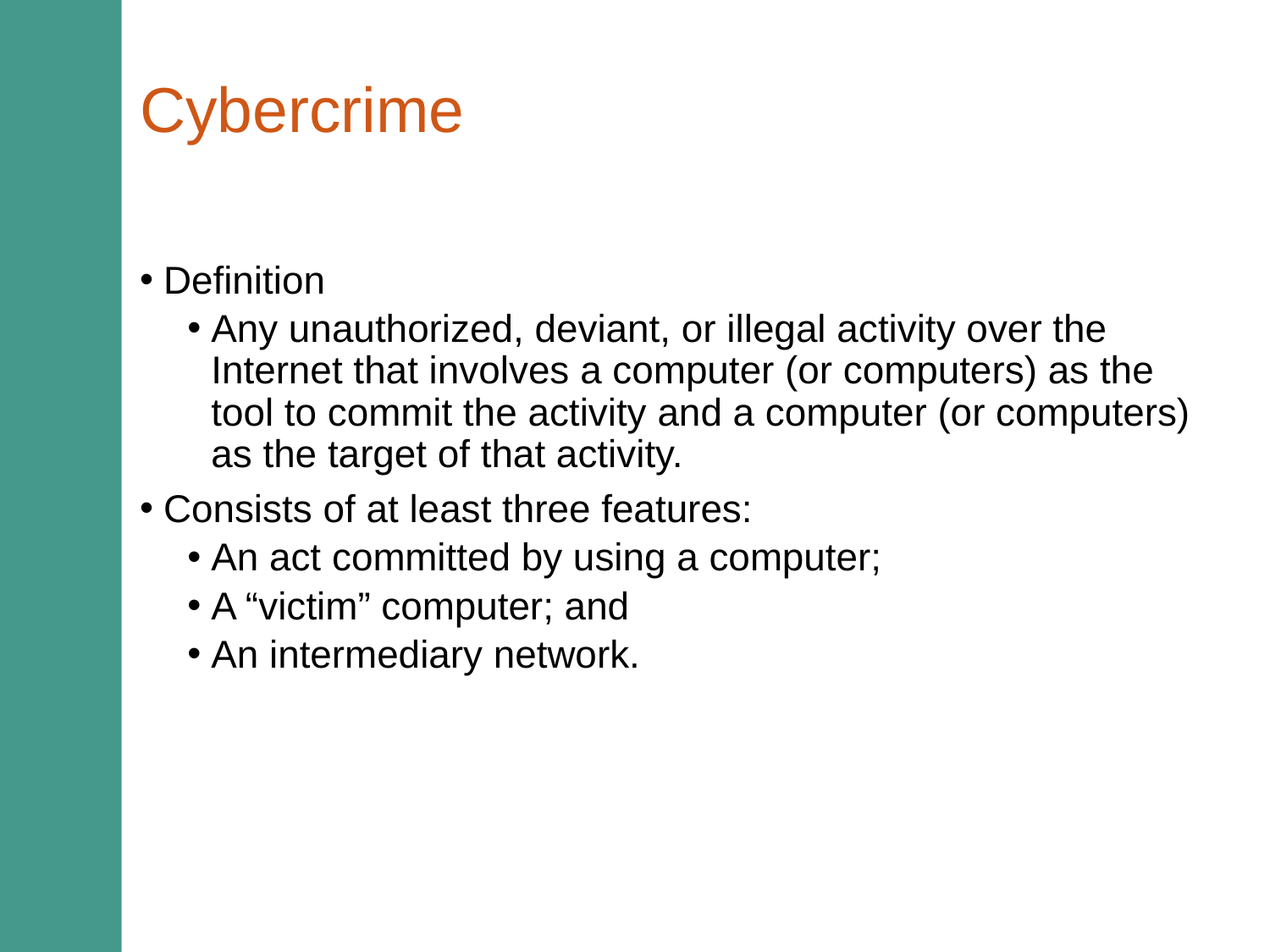

# Cybercrime
Definition
Any unauthorized, deviant, or illegal activity over the Internet that involves a computer (or computers) as the tool to commit the activity and a computer (or computers) as the target of that activity.
Consists of at least three features:
An act committed by using a computer;
A “victim” computer; and
An intermediary network.